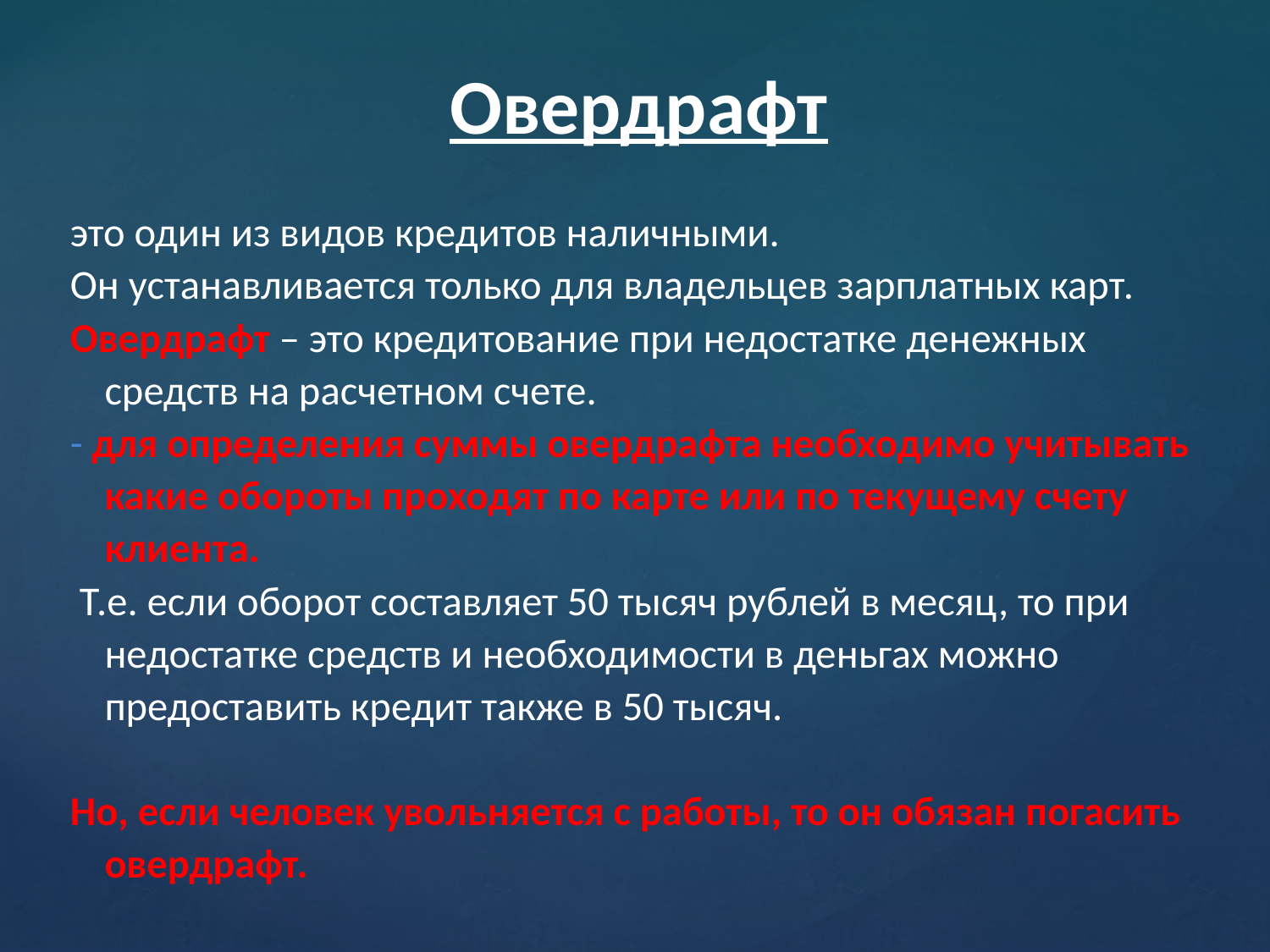

# Овердрафт
это один из видов кредитов наличными.
Он устанавливается только для владельцев зарплатных карт.
Овердрафт – это кредитование при недостатке денежных средств на расчетном счете.
- для определения суммы овердрафта необходимо учитывать какие обороты проходят по карте или по текущему счету клиента.
 Т.е. если оборот составляет 50 тысяч рублей в месяц, то при недостатке средств и необходимости в деньгах можно предоставить кредит также в 50 тысяч.

Но, если человек увольняется с работы, то он обязан погасить овердрафт.